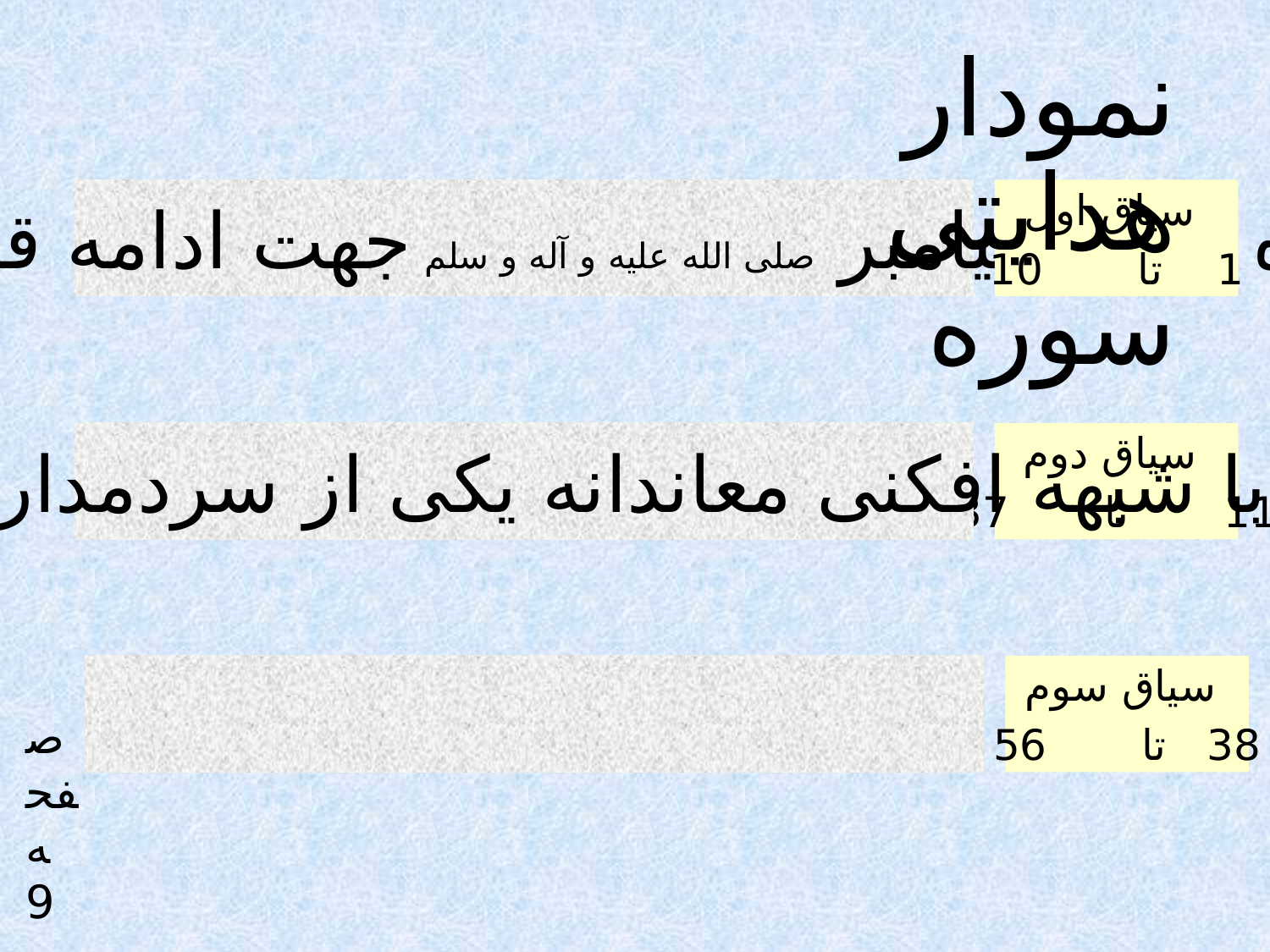

نمودار هدایتی سوره
آماده سازی پیامبر صلی الله علیه و آله و سلم جهت ادامه قیام منذرانه
 سیاق اول
1    تا       10
مقابله انذارآمیز با شبهه افکنی معاندانه یکی از سردمداران کفر علیه قرآن منذر
 سیاق دوم
11       تا       37

 سیاق سوم
38   تا       56
صفحه 9